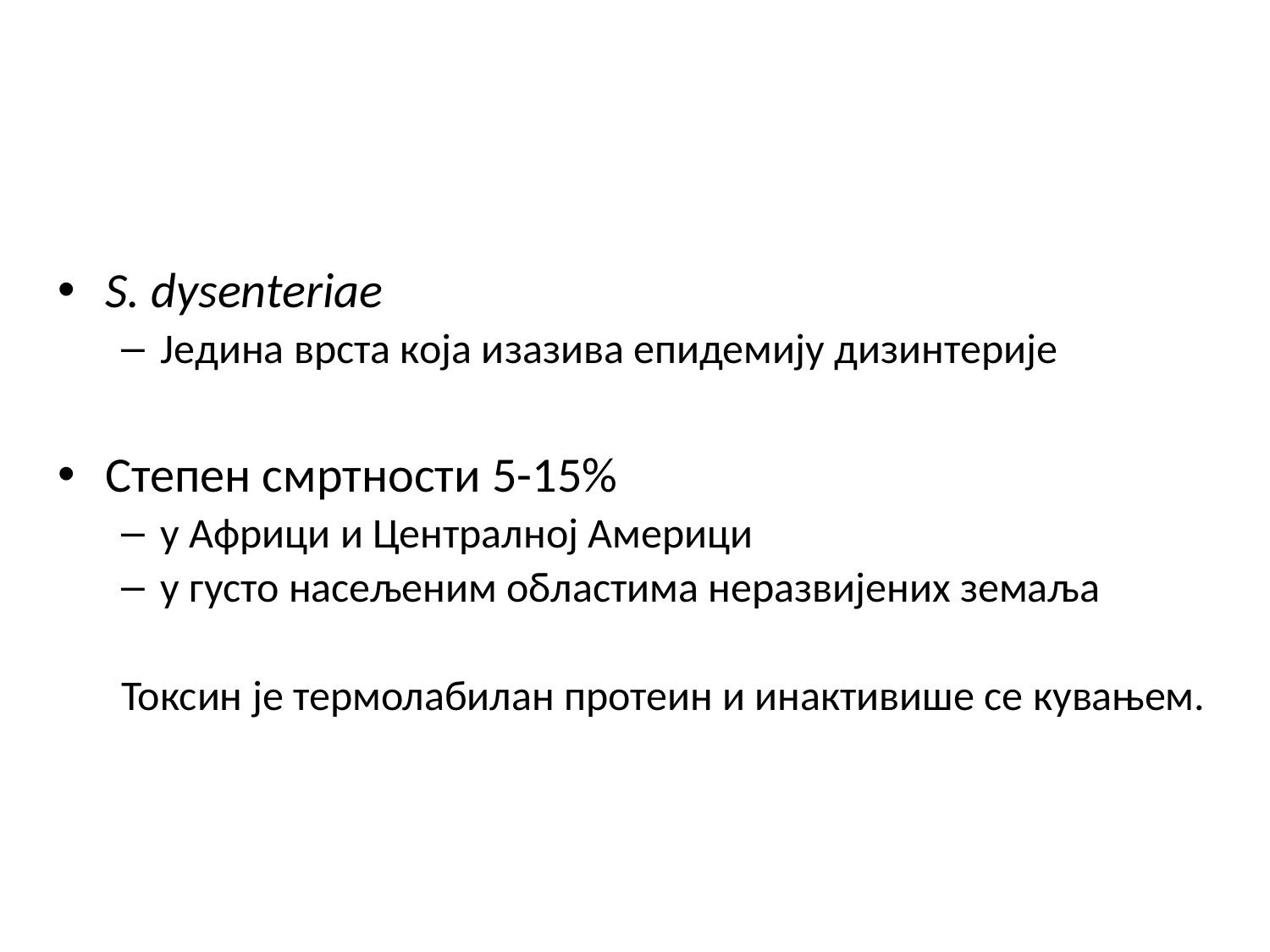

S. dysenteriae
Једина врста која изазива епидемију дизинтерије

Степен смртности 5-15%
у Африци и Централној Америци
у густо насељеним областима неразвијених земаља

Токсин је термолабилан протеин и инактивише се кувањем.